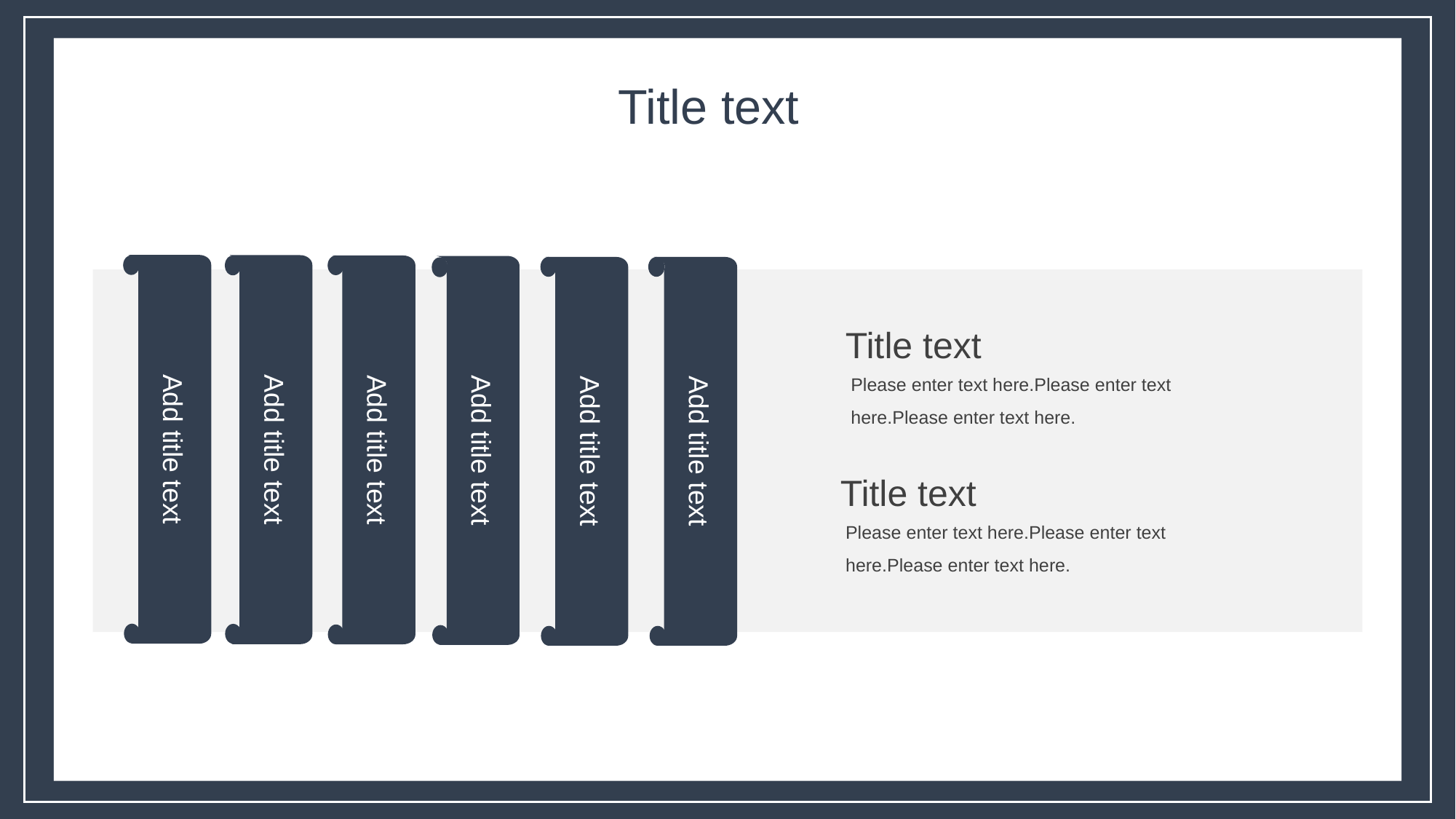

Title text
Add title text

Add title text

Add title text

Add title text

Add title text

Add title text

。
Title text
Please enter text here.Please enter text here.Please enter text here.
Title text
Please enter text here.Please enter text here.Please enter text here.